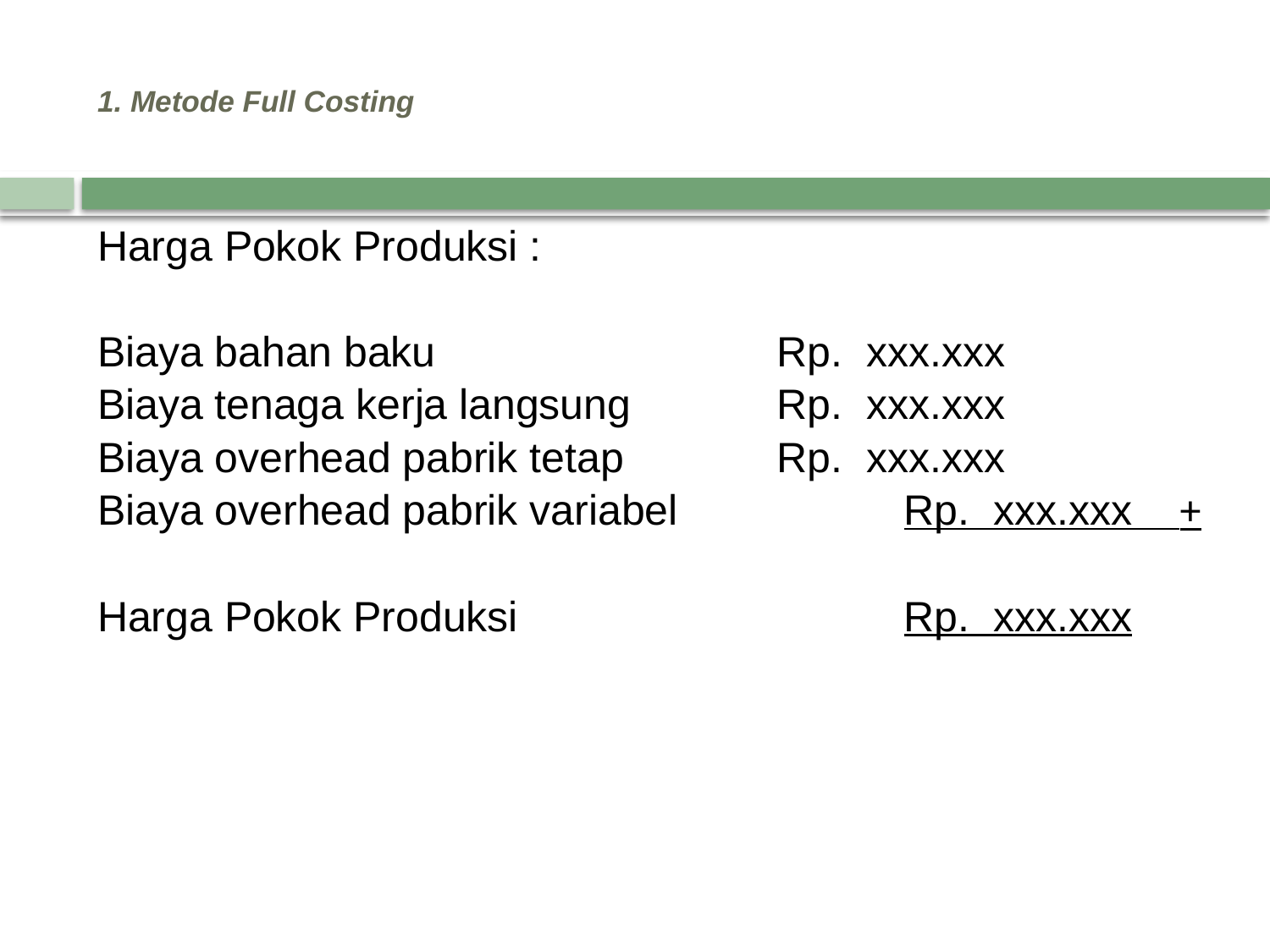

# 1. Metode Full Costing
Harga Pokok Produksi :

Biaya bahan baku 			Rp.  xxx.xxx
Biaya tenaga kerja langsung 		Rp.  xxx.xxx
Biaya overhead pabrik tetap 		Rp.  xxx.xxx
Biaya overhead pabrik variabel 		Rp.  xxx.xxx    +

Harga Pokok Produksi 			Rp.  xxx.xxx